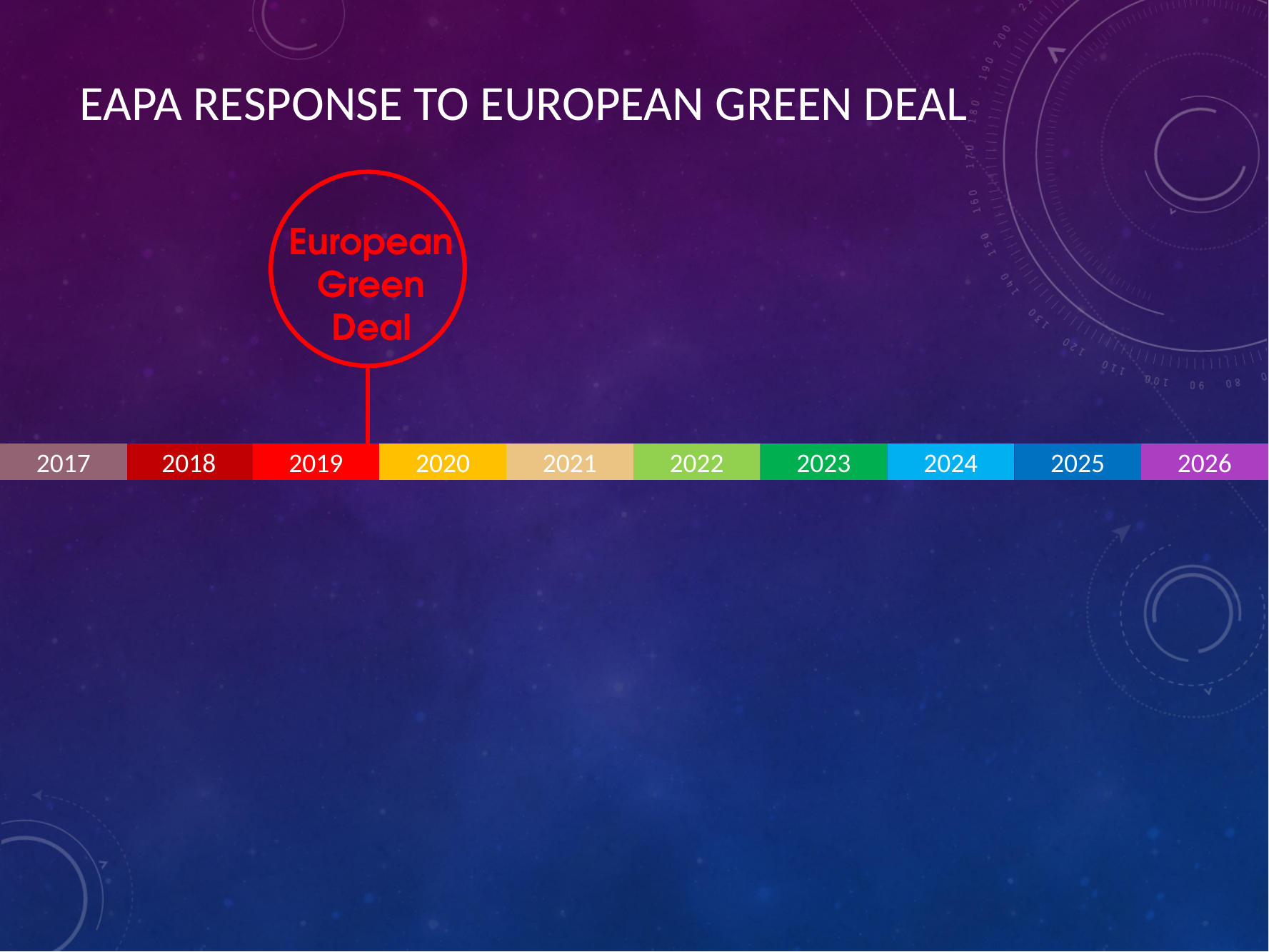

# EAPA response to European Green Deal

European Green Deal
2017
2018
2019
2020
2021
2022
2023
2024
2025
2026